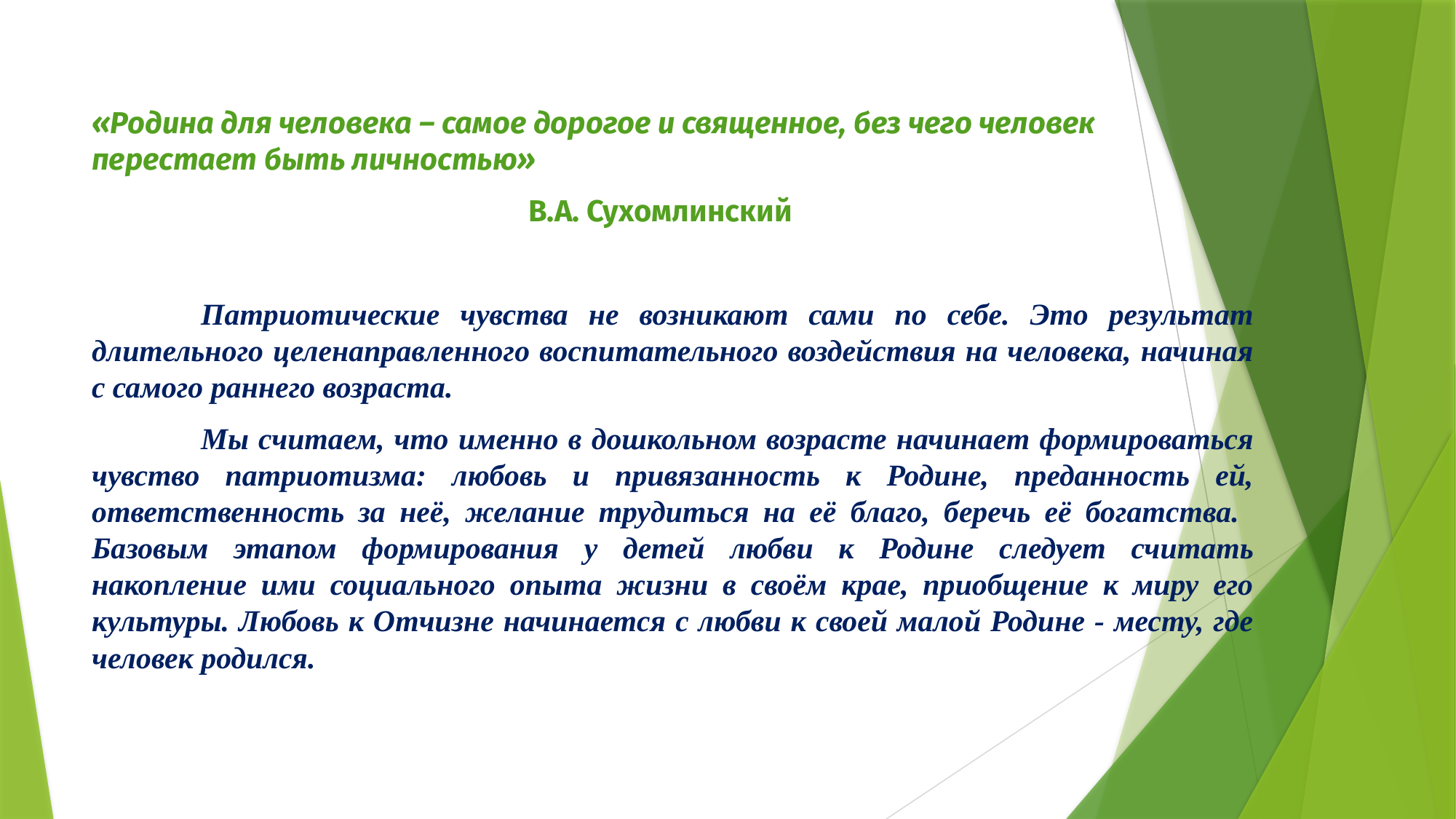

«Родина для человека – самое дорогое и священное, без чего человек перестает быть личностью»
                                                            В.А. Сухомлинский

	Патриотические чувства не возникают сами по себе. Это результат длительного целенаправленного воспитательного воздействия на человека, начиная с самого раннего возраста.
	Мы считаем, что именно в дошкольном возрасте начинает формироваться чувство патриотизма: любовь и привязанность к Родине, преданность ей, ответственность за неё, желание трудиться на её благо, беречь её богатства. 	Базовым этапом формирования у детей любви к Родине следует считать накопление ими социального опыта жизни в своём крае, приобщение к миру его культуры. Любовь к Отчизне начинается с любви к своей малой Родине - месту, где человек родился.